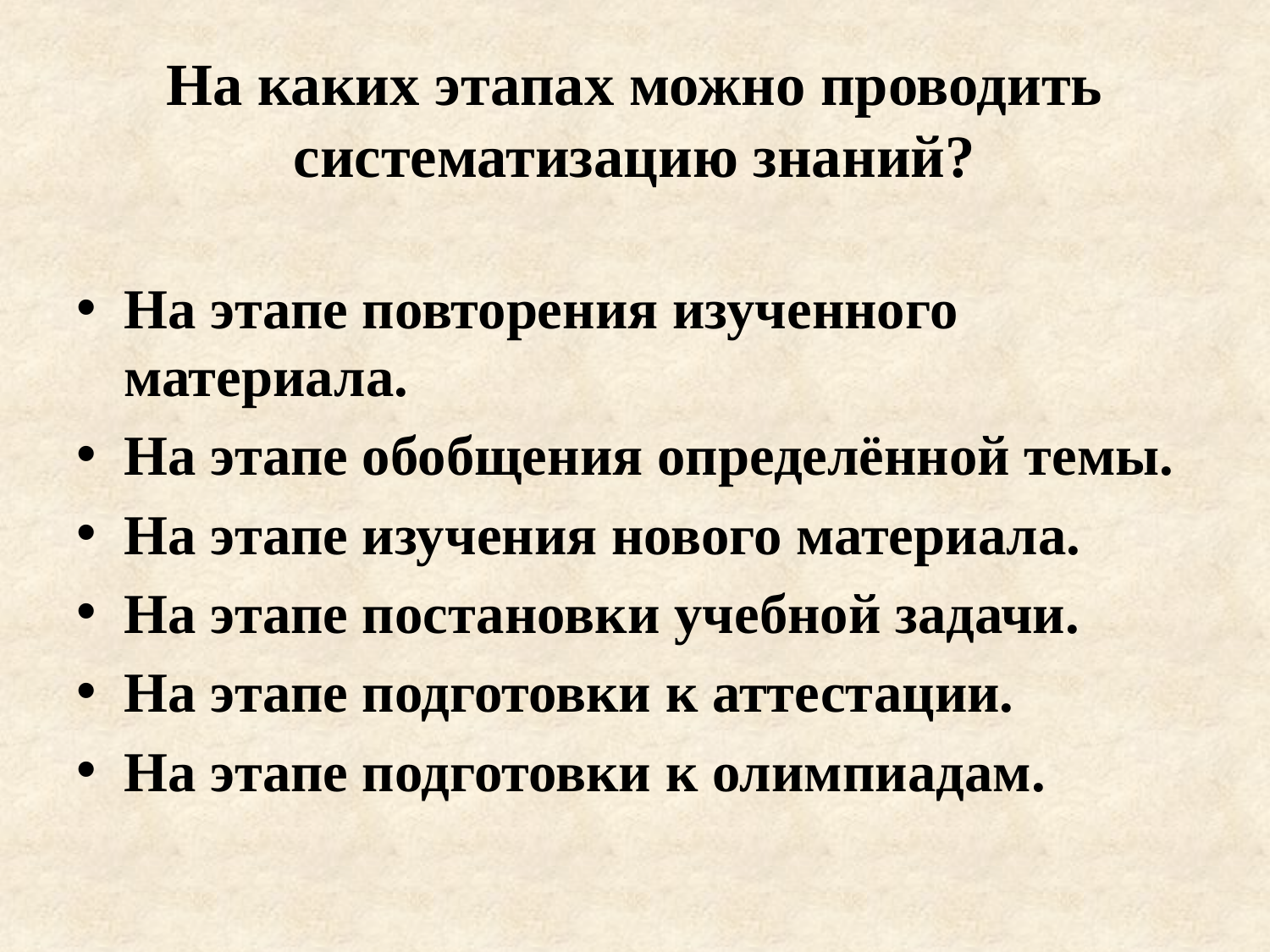

# На каких этапах можно проводить систематизацию знаний?
На этапе повторения изученного материала.
На этапе обобщения определённой темы.
На этапе изучения нового материала.
На этапе постановки учебной задачи.
На этапе подготовки к аттестации.
На этапе подготовки к олимпиадам.